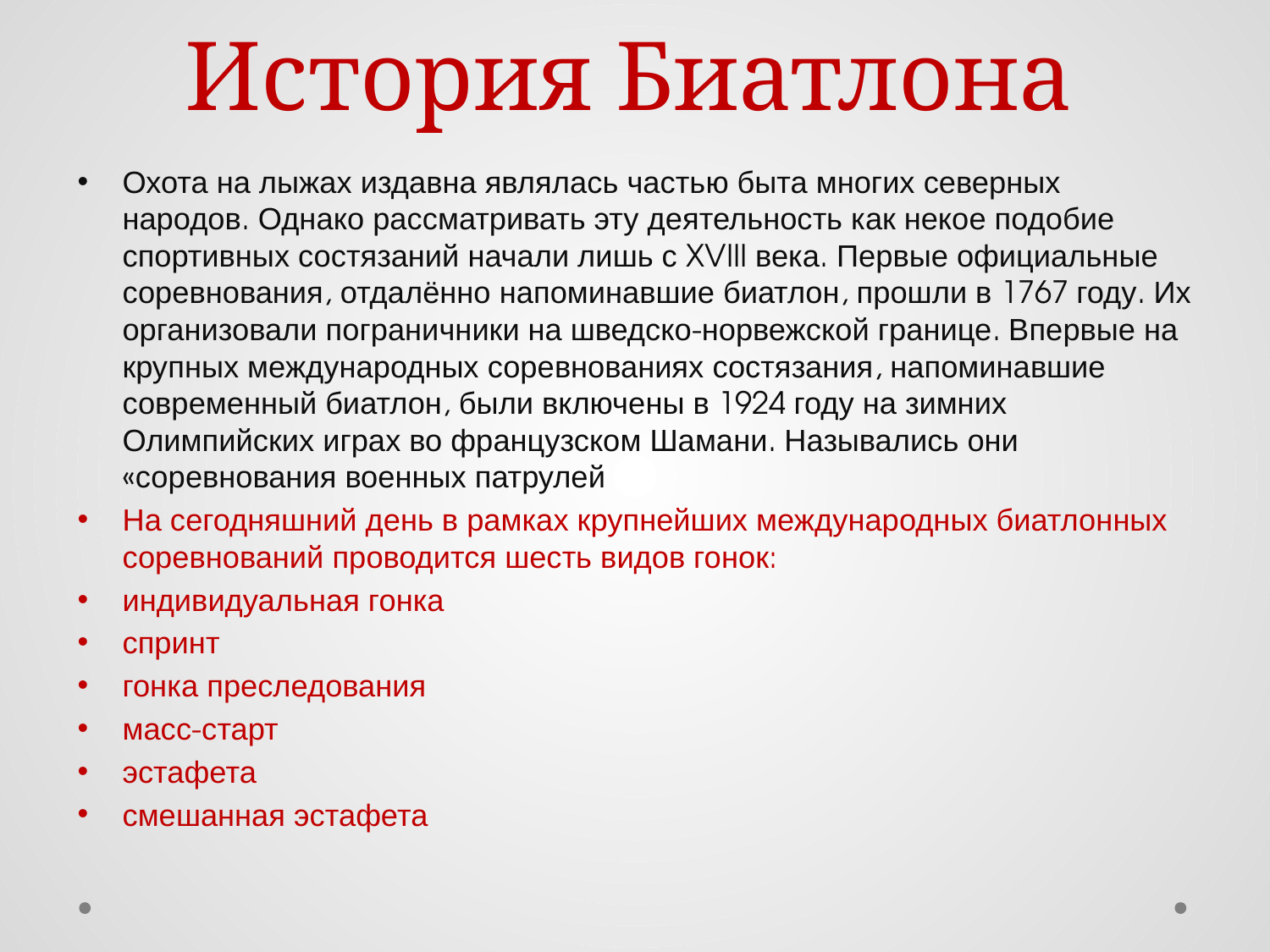

# История Биатлона
Охота на лыжах издавна являлась частью быта многих северных народов. Однако рассматривать эту деятельность как некое подобие спортивных состязаний начали лишь с XVIII века. Первые официальные соревнования, отдалённо напоминавшие биатлон, прошли в 1767 году. Их организовали пограничники на шведско-норвежской границе. Впервые на крупных международных соревнованиях состязания, напоминавшие современный биатлон, были включены в 1924 году на зимних Олимпийских играх во французском Шамани. Назывались они «соревнования военных патрулей
На сегодняшний день в рамках крупнейших международных биатлонных соревнований проводится шесть видов гонок:
индивидуальная гонка
спринт
гонка преследования
масс-старт
эстафета
смешанная эстафета